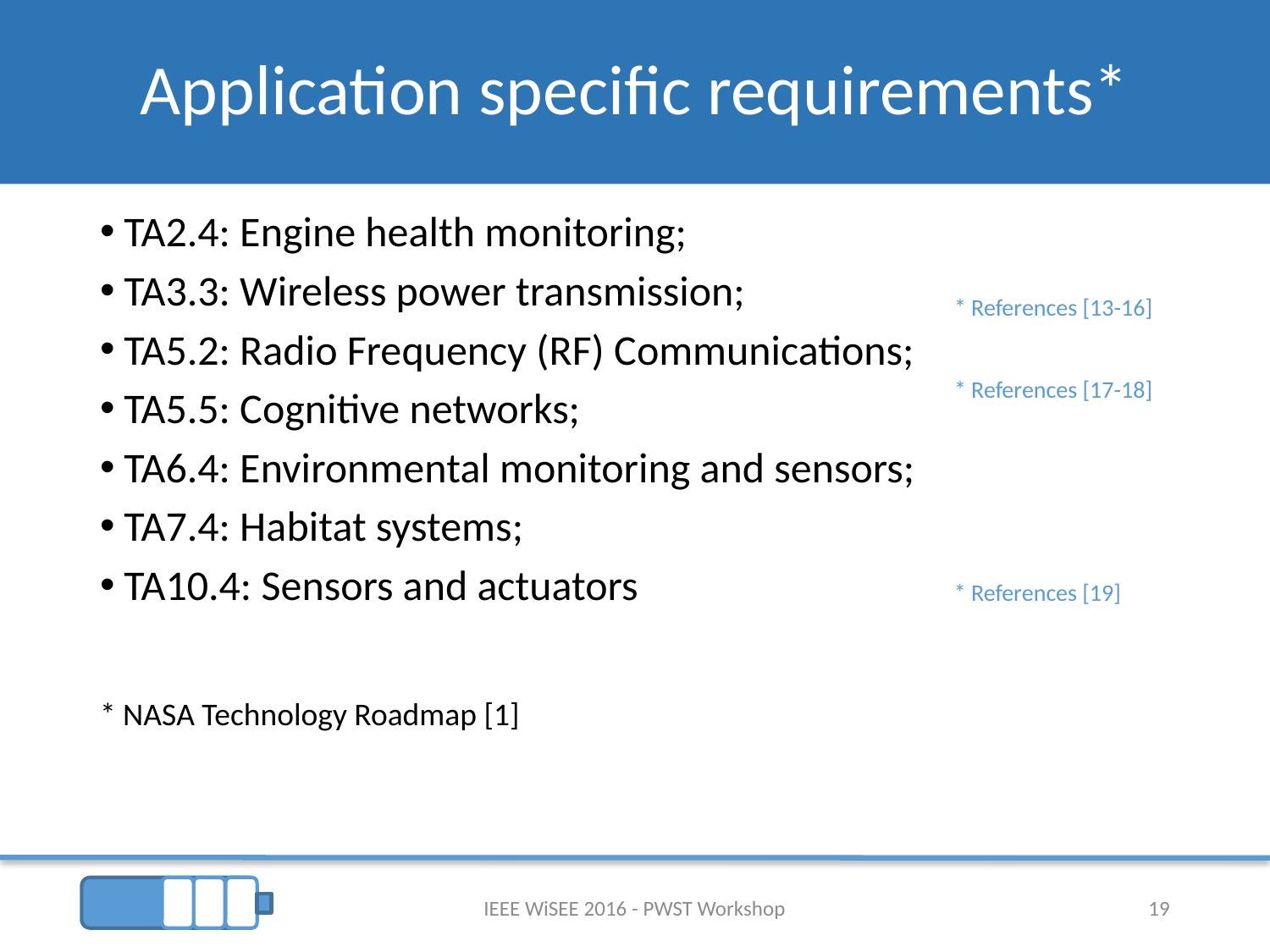

# Application specific requirements*
TA2.4: Engine health monitoring;
TA3.3: Wireless power transmission;
TA5.2: Radio Frequency (RF) Communications;
TA5.5: Cognitive networks;
TA6.4: Environmental monitoring and sensors;
TA7.4: Habitat systems;
TA10.4: Sensors and actuators

* NASA Technology Roadmap [1]
* References [13-16]
* References [17-18]
* References [19]

IEEE WiSEE 2016 - PWST Workshop
19